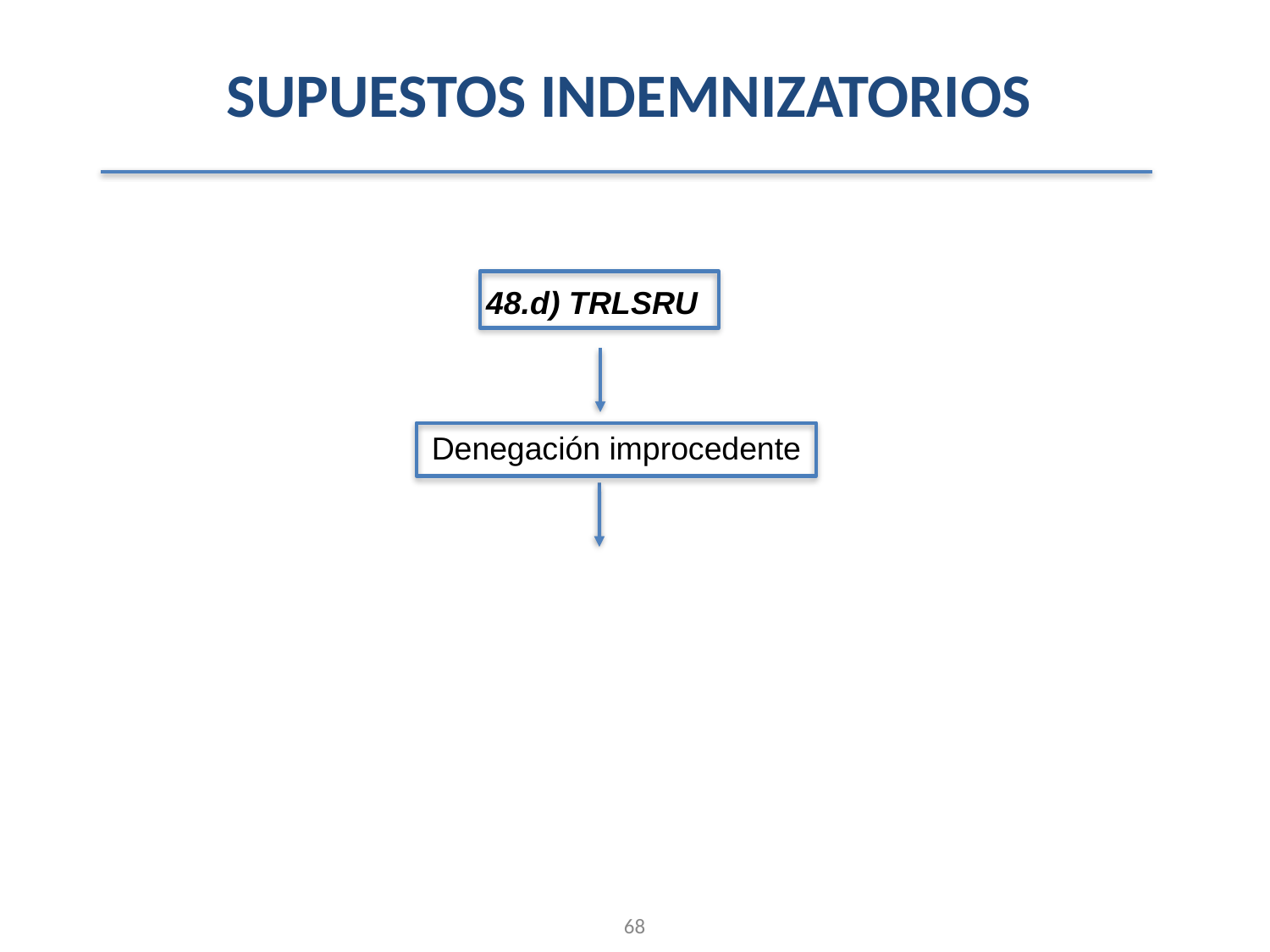

SUPUESTOS INDEMNIZATORIOS

48.d) TRLSRU

Denegación improcedente

68